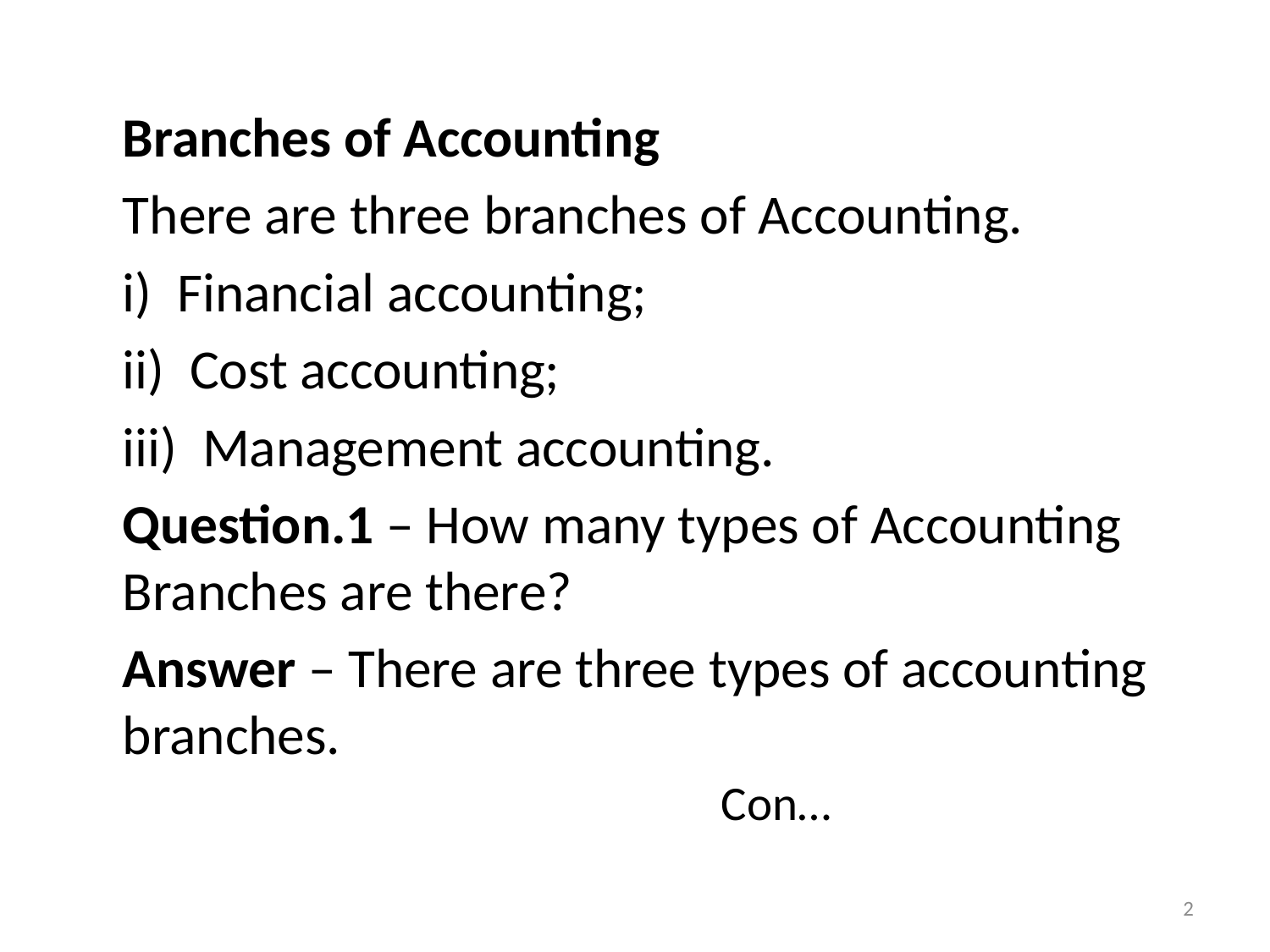

Branches of Accounting
	There are three branches of Accounting.
	i)  Financial accounting;
	ii)  Cost accounting;
	iii)  Management accounting.
	Question.1 – How many types of Accounting Branches are there?
	Answer – There are three types of accounting branches.                                                                                          						                  Con…

2